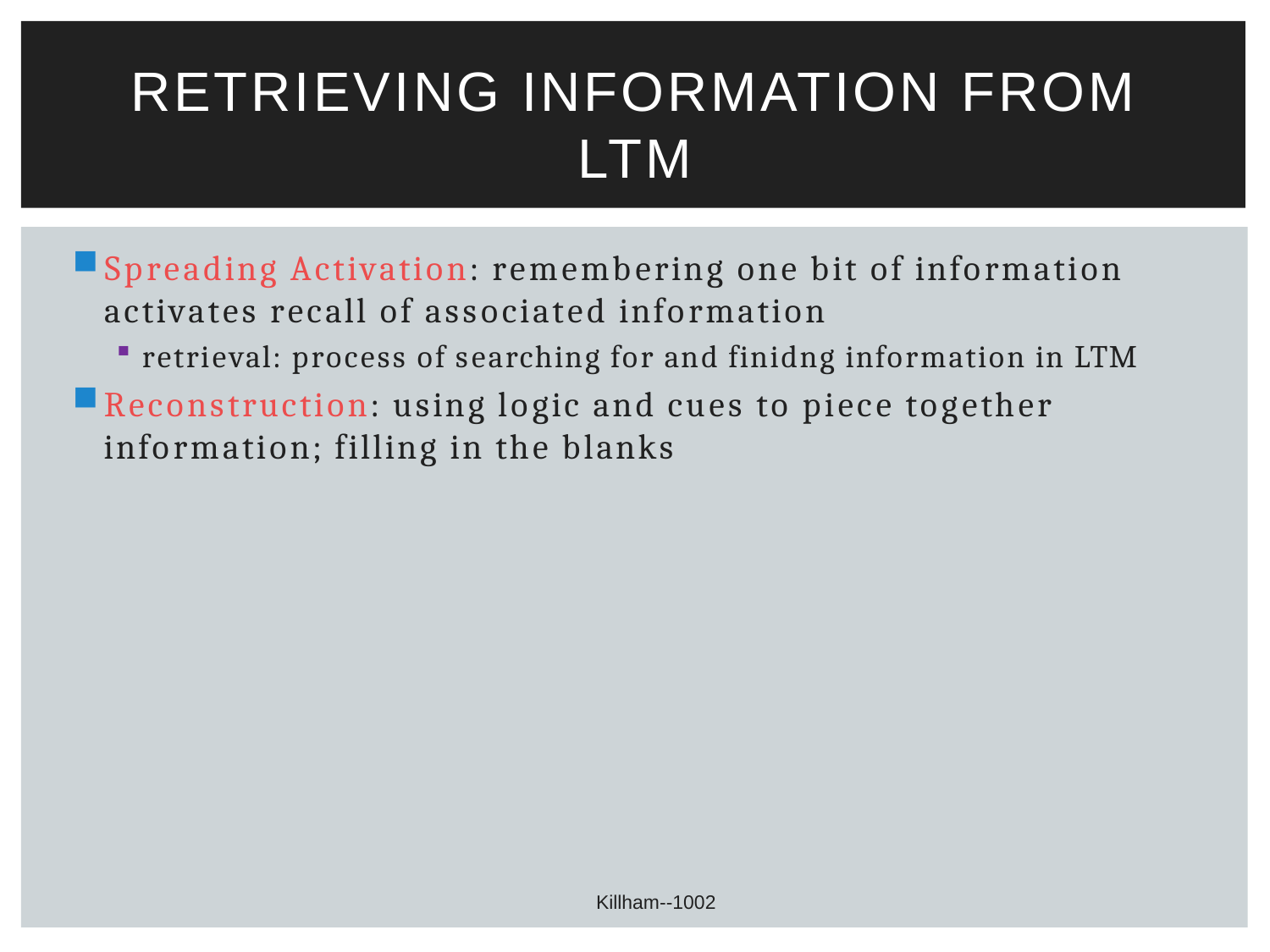

# Retrieving Information from LTM
Spreading Activation: remembering one bit of information activates recall of associated information
retrieval: process of searching for and finidng information in LTM
Reconstruction: using logic and cues to piece together information; filling in the blanks

Killham--1002